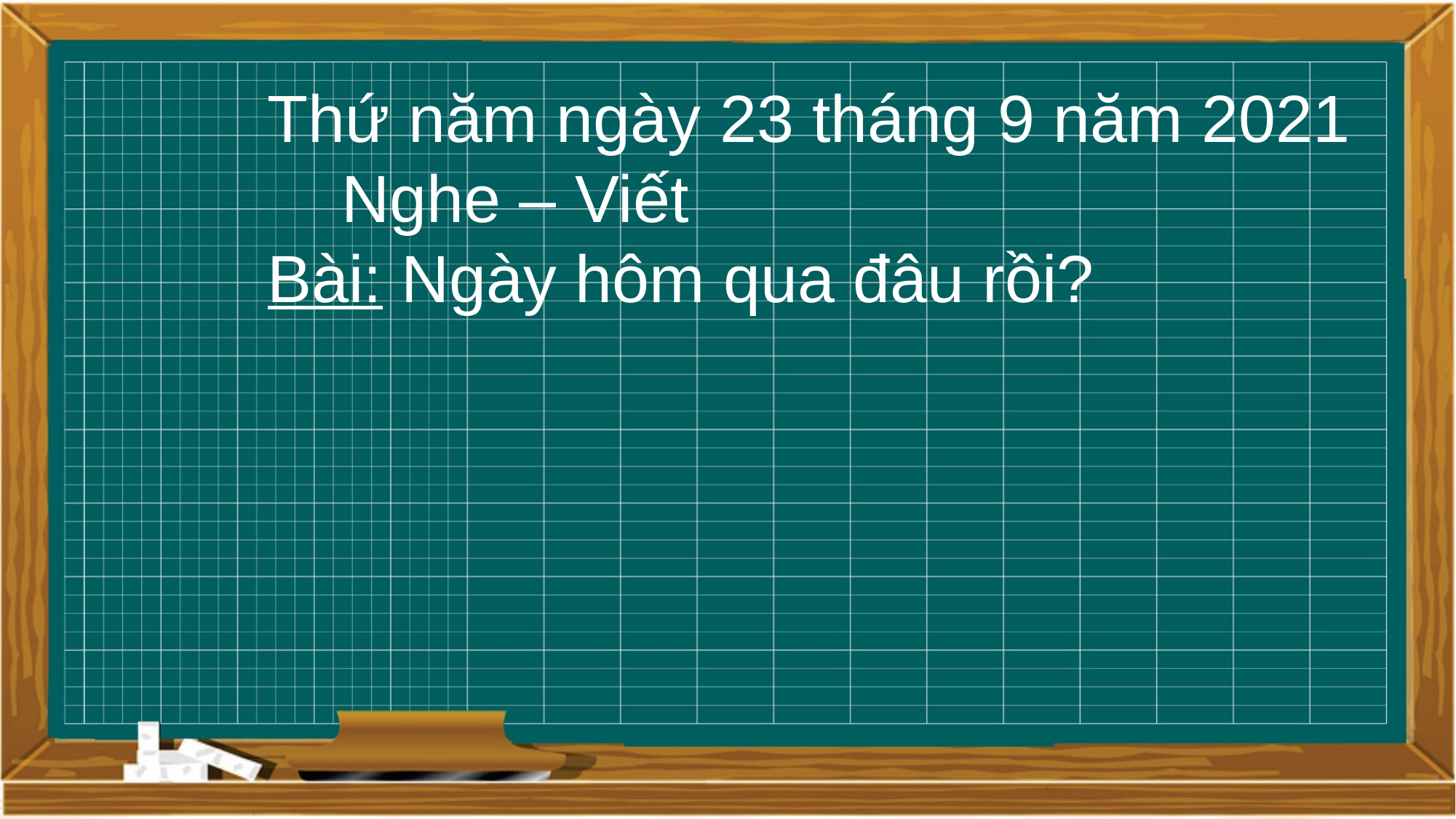

Thứ năm ngày 23 tháng 9 năm 2021
          Nghe – Viết
      Bài: Ngày hôm qua đâu rồi?